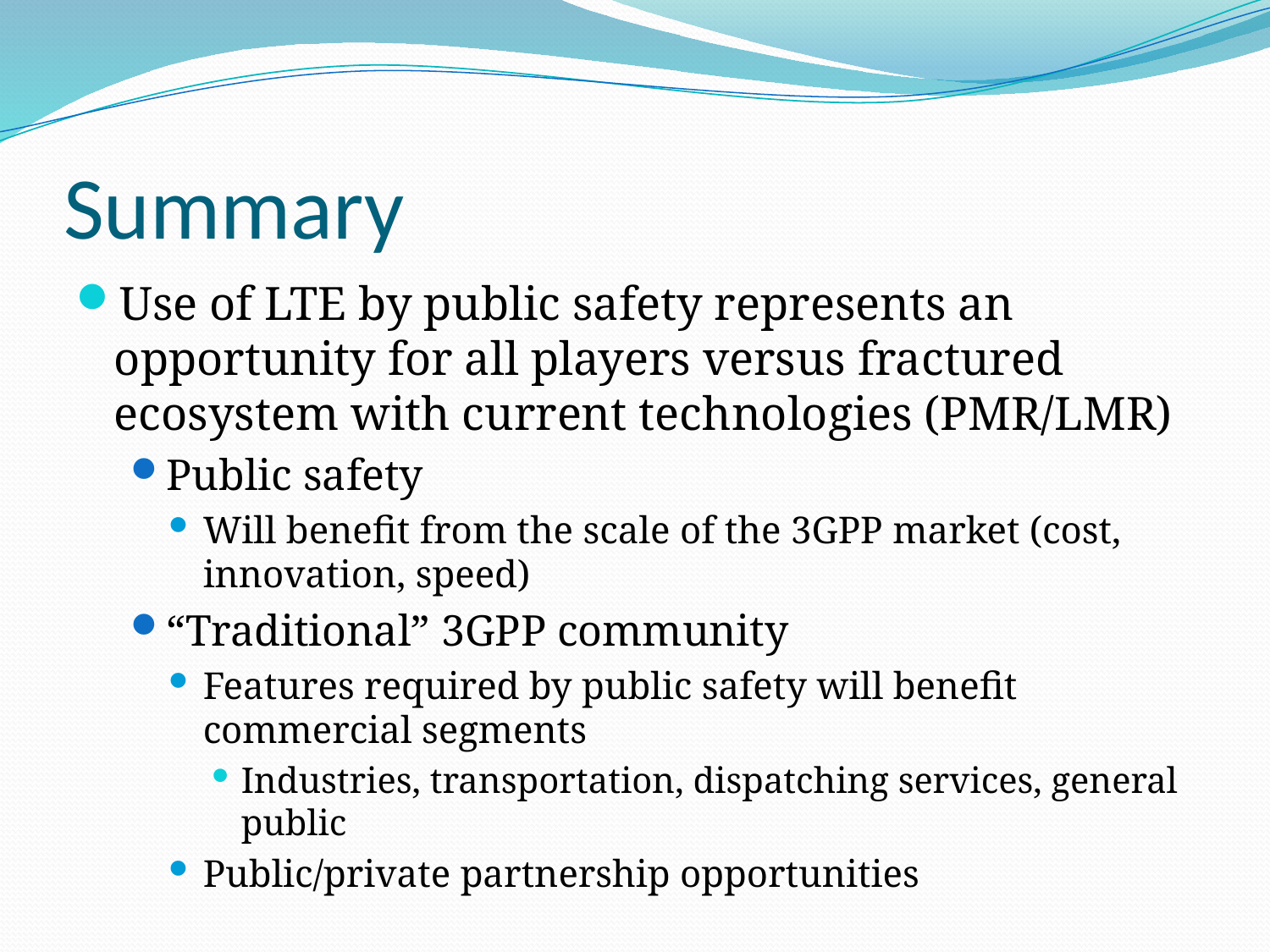

# Summary
Use of LTE by public safety represents an opportunity for all players versus fractured ecosystem with current technologies (PMR/LMR)
Public safety
Will benefit from the scale of the 3GPP market (cost, innovation, speed)
“Traditional” 3GPP community
Features required by public safety will benefit commercial segments
Industries, transportation, dispatching services, general public
Public/private partnership opportunities